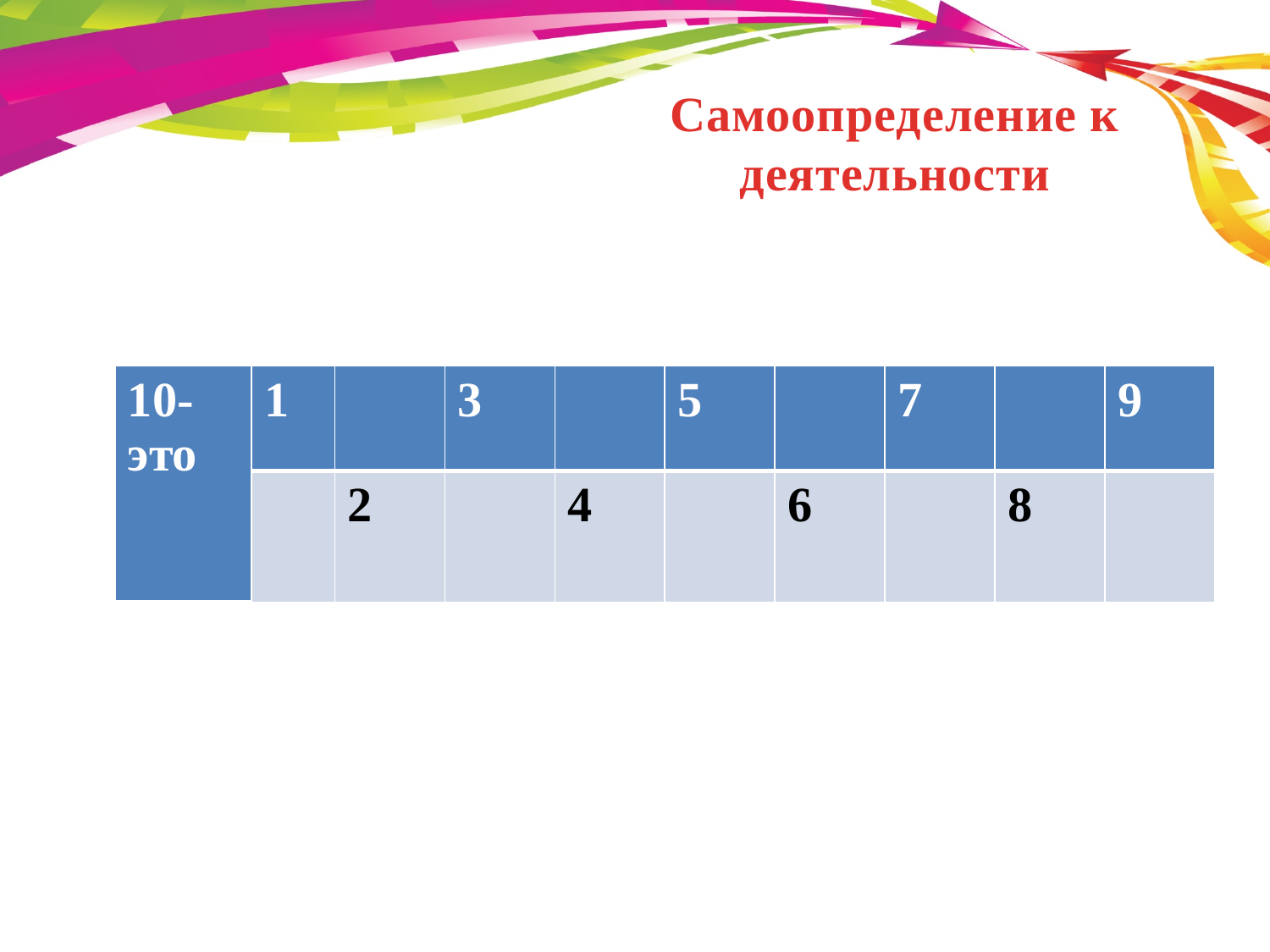

Самоопределение к деятельности
| 10-это | 1 |  | 3 |  | 5 |  | 7 |  | 9 |
| --- | --- | --- | --- | --- | --- | --- | --- | --- | --- |
|  |  | 2 |  | 4 |  | 6 |  | 8 |  |